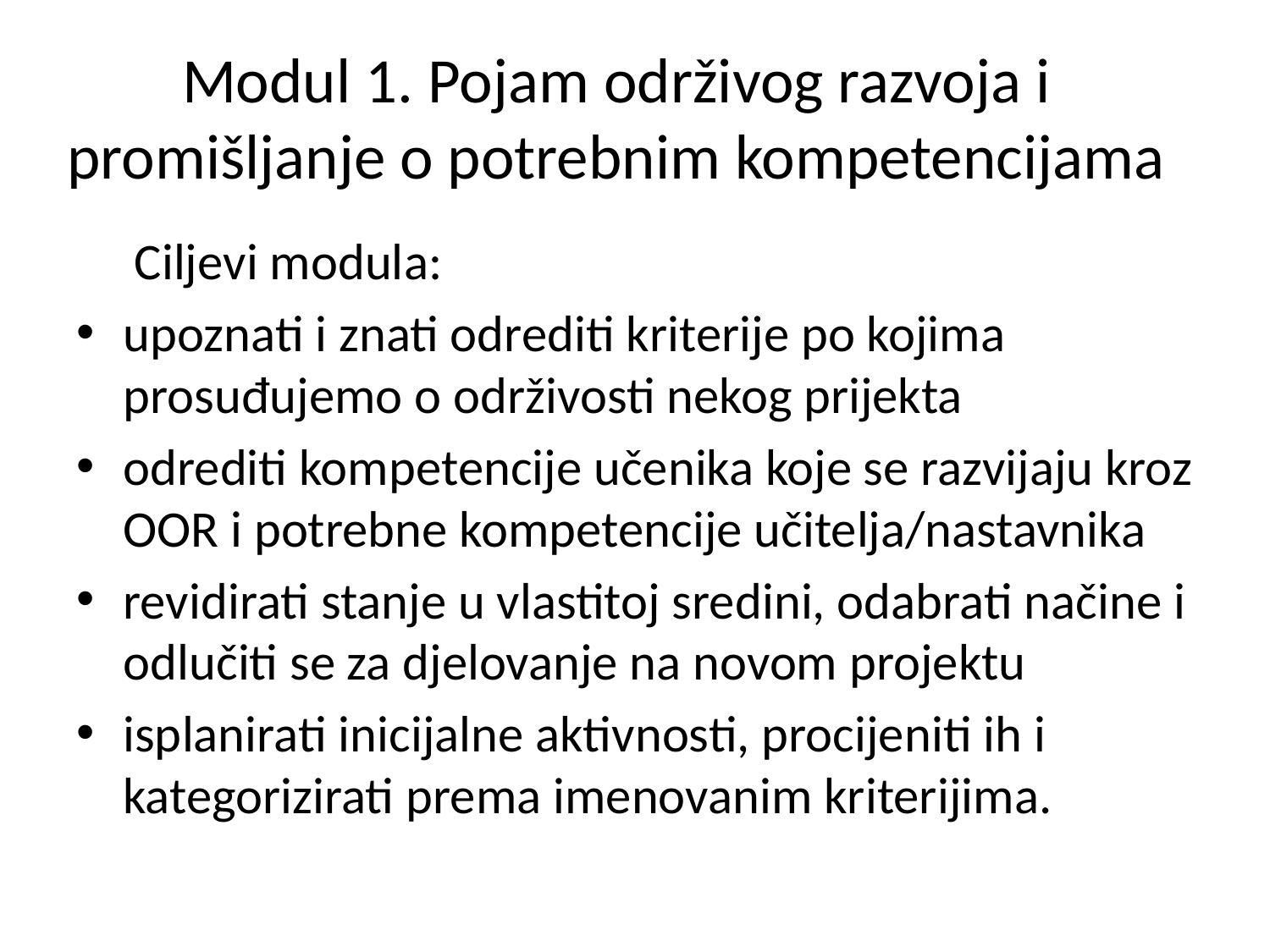

# Modul 1. Pojam održivog razvoja i promišljanje o potrebnim kompetencijama
     Ciljevi modula:
upoznati i znati odrediti kriterije po kojima prosuđujemo o održivosti nekog prijekta
odrediti kompetencije učenika koje se razvijaju kroz OOR i potrebne kompetencije učitelja/nastavnika
revidirati stanje u vlastitoj sredini, odabrati načine i odlučiti se za djelovanje na novom projektu
isplanirati inicijalne aktivnosti, procijeniti ih i kategorizirati prema imenovanim kriterijima.